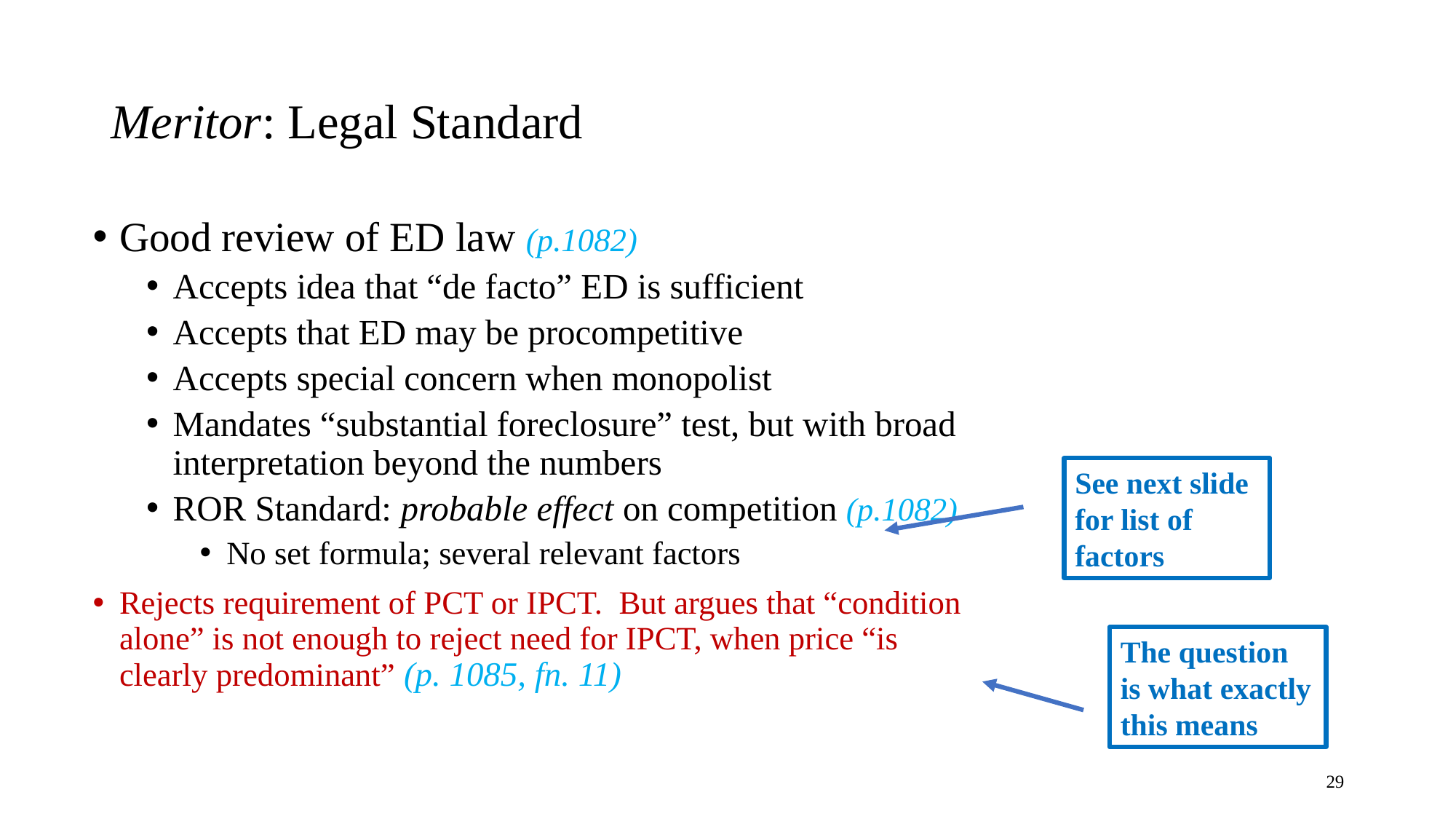

# Meritor: Legal Standard
Good review of ED law (p.1082)
Accepts idea that “de facto” ED is sufficient
Accepts that ED may be procompetitive
Accepts special concern when monopolist
Mandates “substantial foreclosure” test, but with broad interpretation beyond the numbers
ROR Standard: probable effect on competition (p.1082)
No set formula; several relevant factors
Rejects requirement of PCT or IPCT.  But argues that “condition alone” is not enough to reject need for IPCT, when price “is clearly predominant” (p. 1085, fn. 11)
See next slide for list of factors
The question is what exactly this means
29